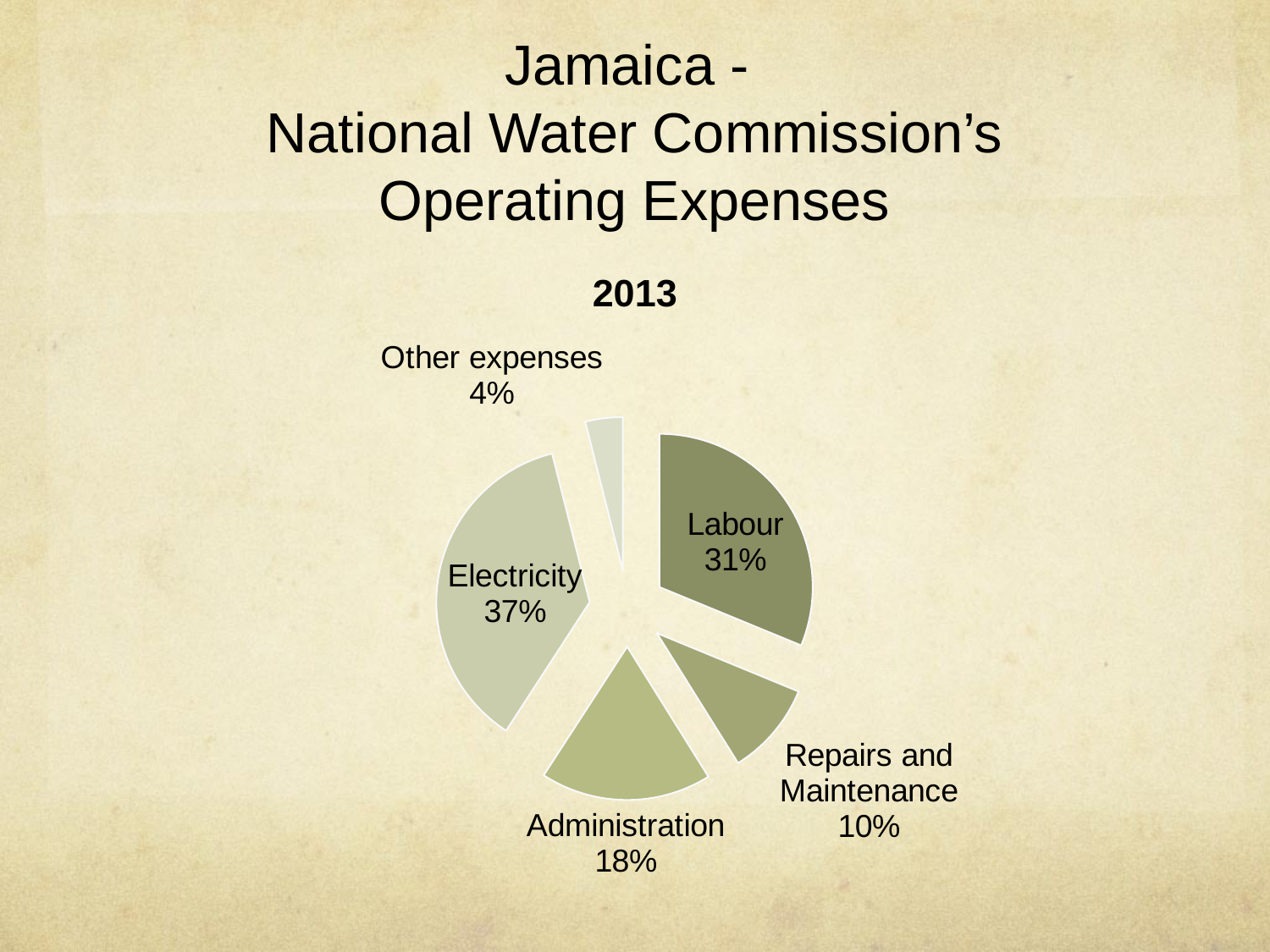

# Jamaica - National Water Commission’s Operating Expenses

### Chart: 2013

| Category | Operating Expenses |
|---|---|
| Labour | 4649.0 |
| Repairs and Maintenance | 1473.0 |
| Administration | 2689.0 |
| Electricity | 5494.0 |
| Other expenses | 587.0 |